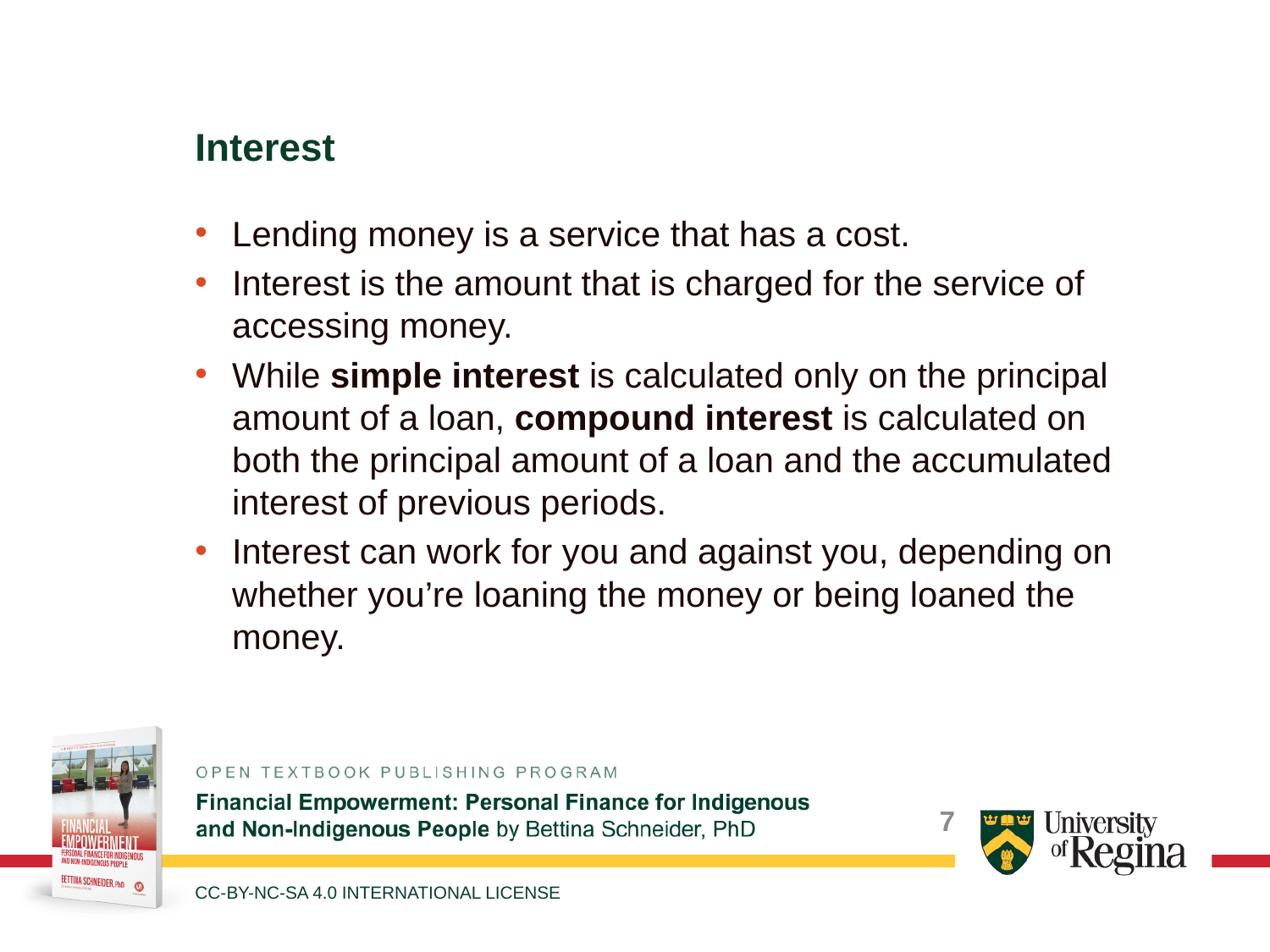

Interest
Lending money is a service that has a cost.
Interest is the amount that is charged for the service of accessing money.
While simple interest is calculated only on the principal amount of a loan, compound interest is calculated on both the principal amount of a loan and the accumulated interest of previous periods.
Interest can work for you and against you, depending on whether you’re loaning the money or being loaned the money.

CC-BY-NC-SA 4.0 INTERNATIONAL LICENSE